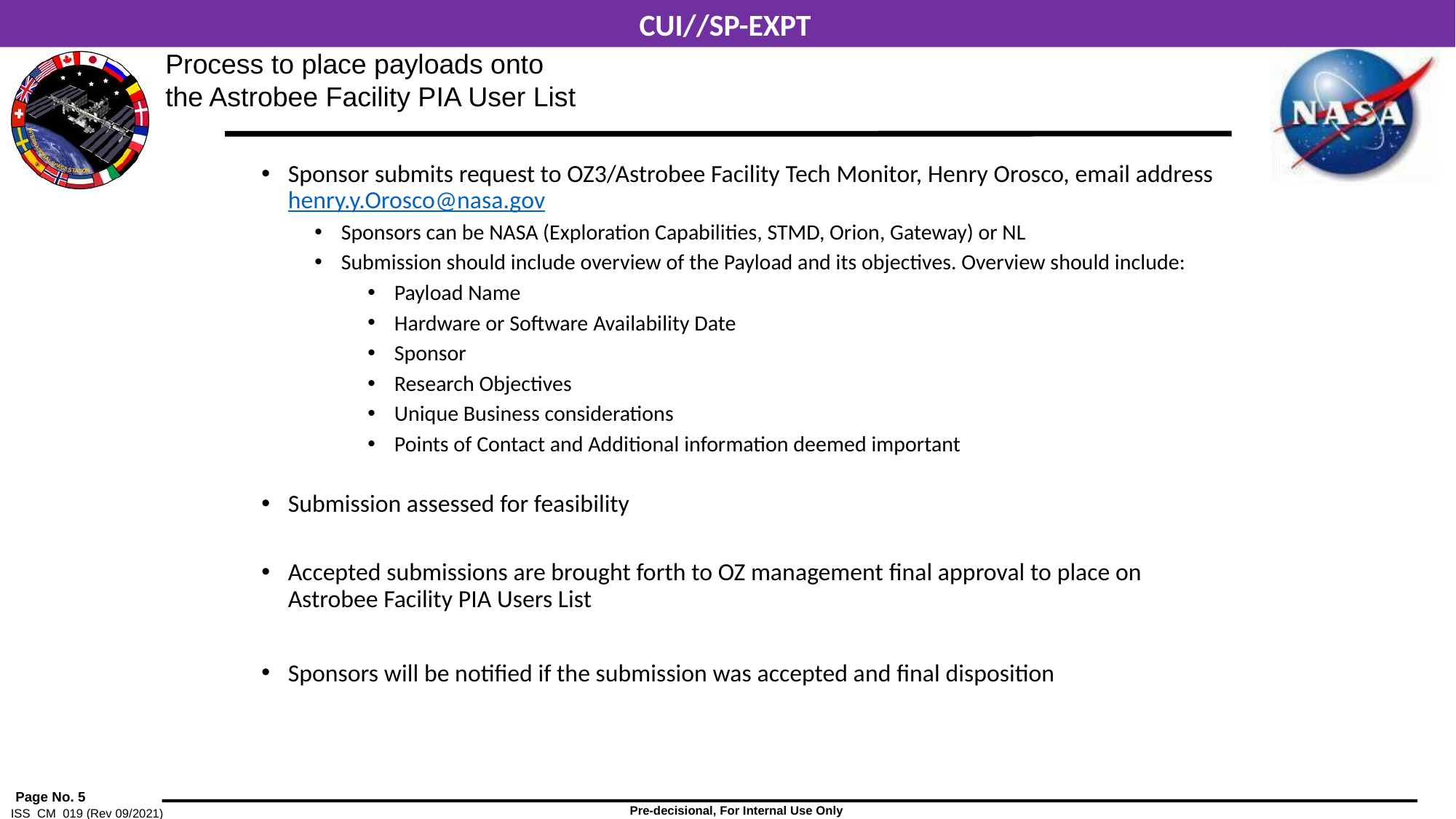

# Process to place payloads onto the Astrobee Facility PIA User List
Sponsor submits request to OZ3/Astrobee Facility Tech Monitor, Henry Orosco, email address henry.y.Orosco@nasa.gov
Sponsors can be NASA (Exploration Capabilities, STMD, Orion, Gateway) or NL
Submission should include overview of the Payload and its objectives. Overview should include:
Payload Name
Hardware or Software Availability Date
Sponsor
Research Objectives
Unique Business considerations
Points of Contact and Additional information deemed important

Submission assessed for feasibility

Accepted submissions are brought forth to OZ management final approval to place on Astrobee Facility PIA Users List

Sponsors will be notified if the submission was accepted and final disposition